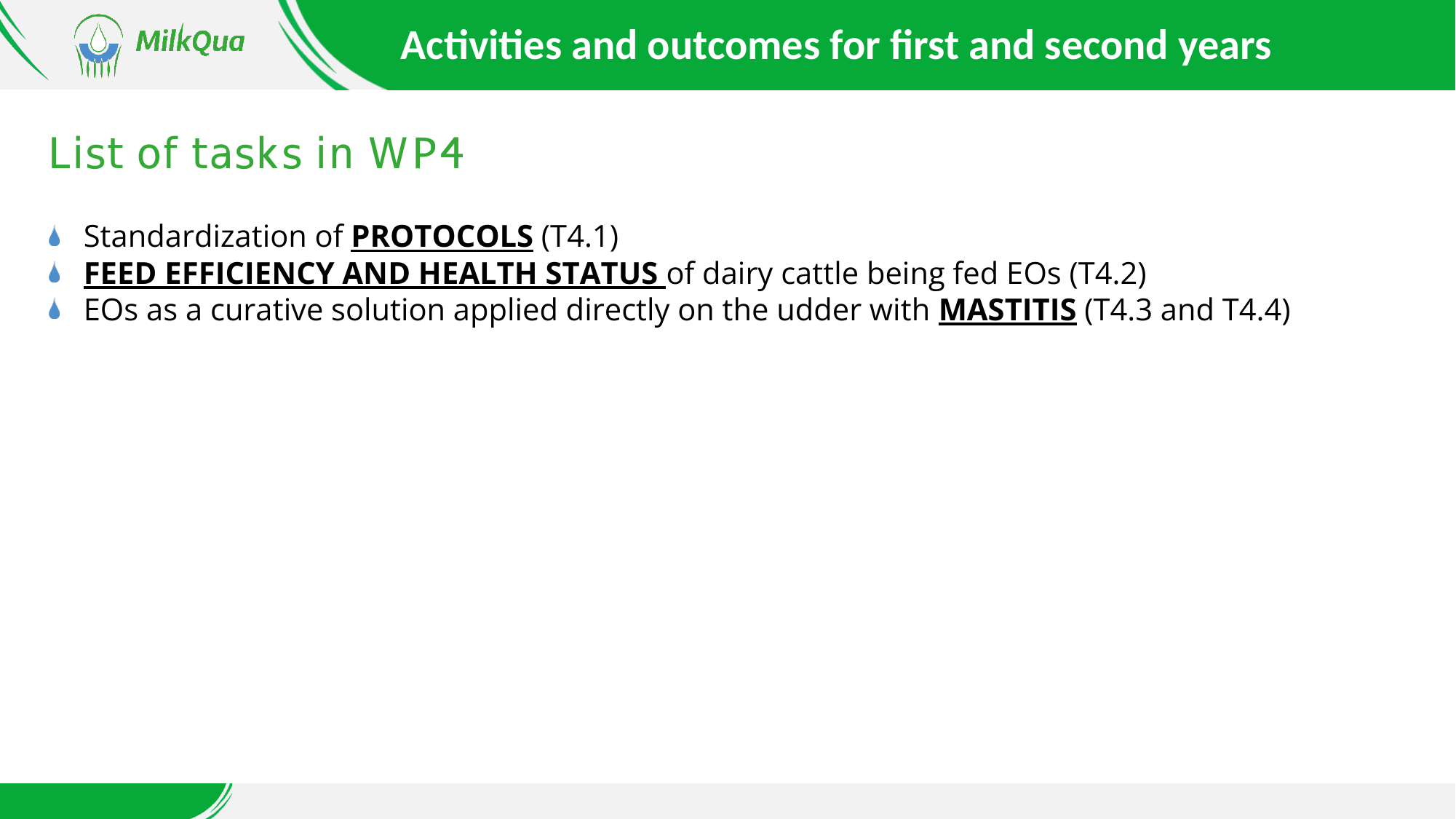

Activities and outcomes for first and second years

# List of tasks in WP4
Standardization of PROTOCOLS (T4.1)
FEED EFFICIENCY AND HEALTH STATUS of dairy cattle being fed EOs (T4.2)
EOs as a curative solution applied directly on the udder with MASTITIS (T4.3 and T4.4)